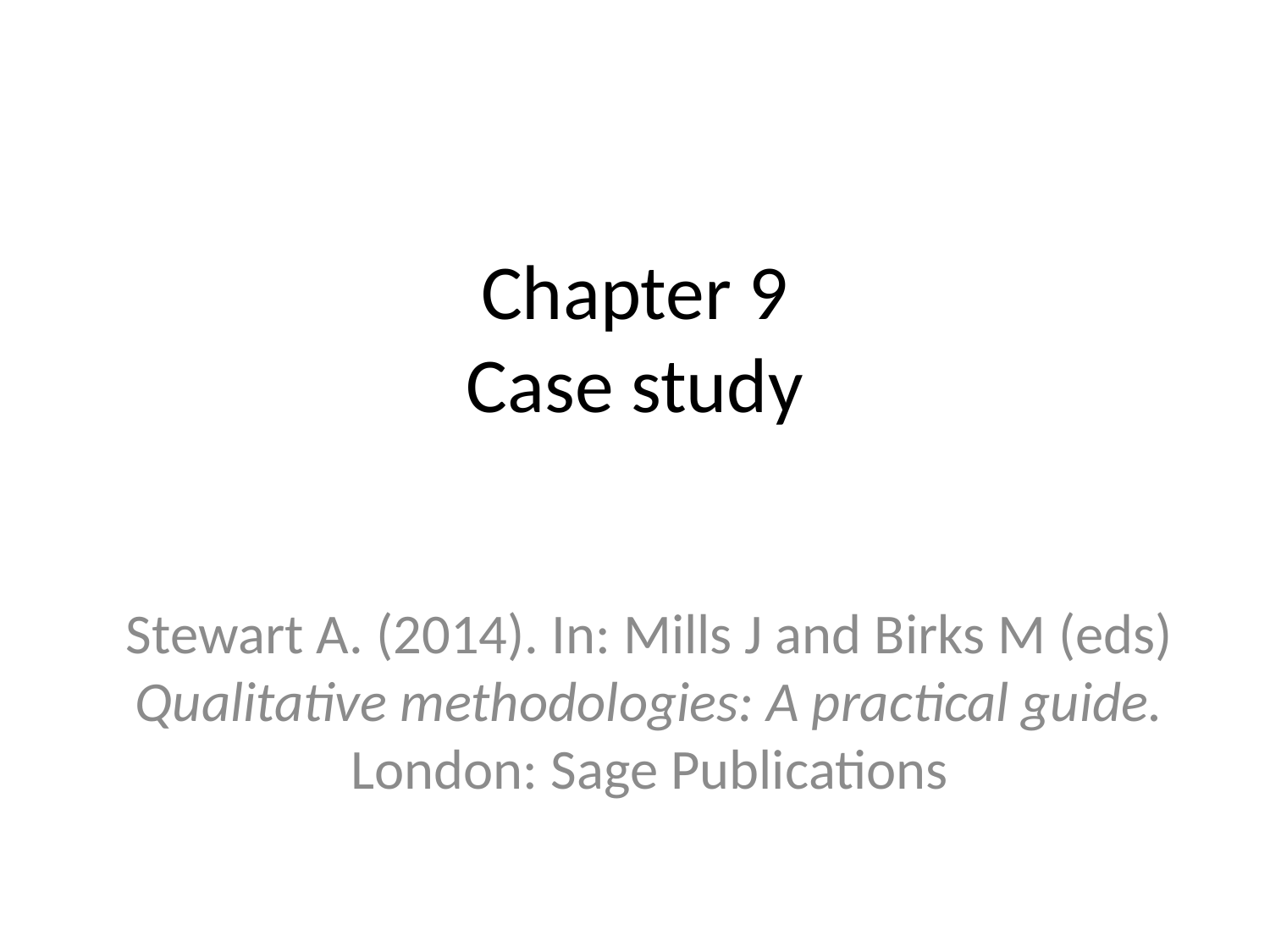

# Chapter 9 Case study
Stewart A. (2014). In: Mills J and Birks M (eds) Qualitative methodologies: A practical guide. London: Sage Publications